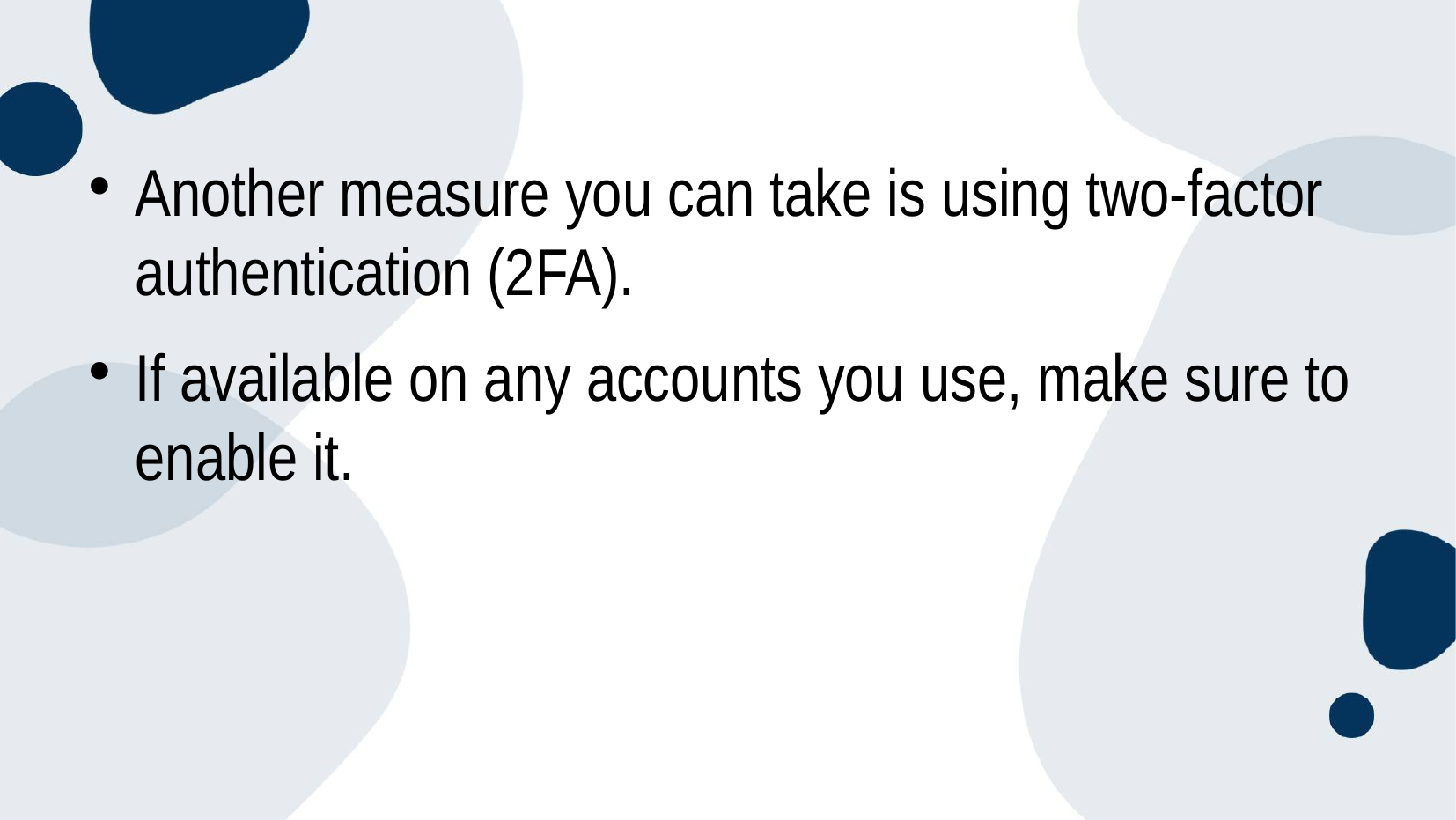

#
Another measure you can take is using two-factor authentication (2FA).
If available on any accounts you use, make sure to enable it.